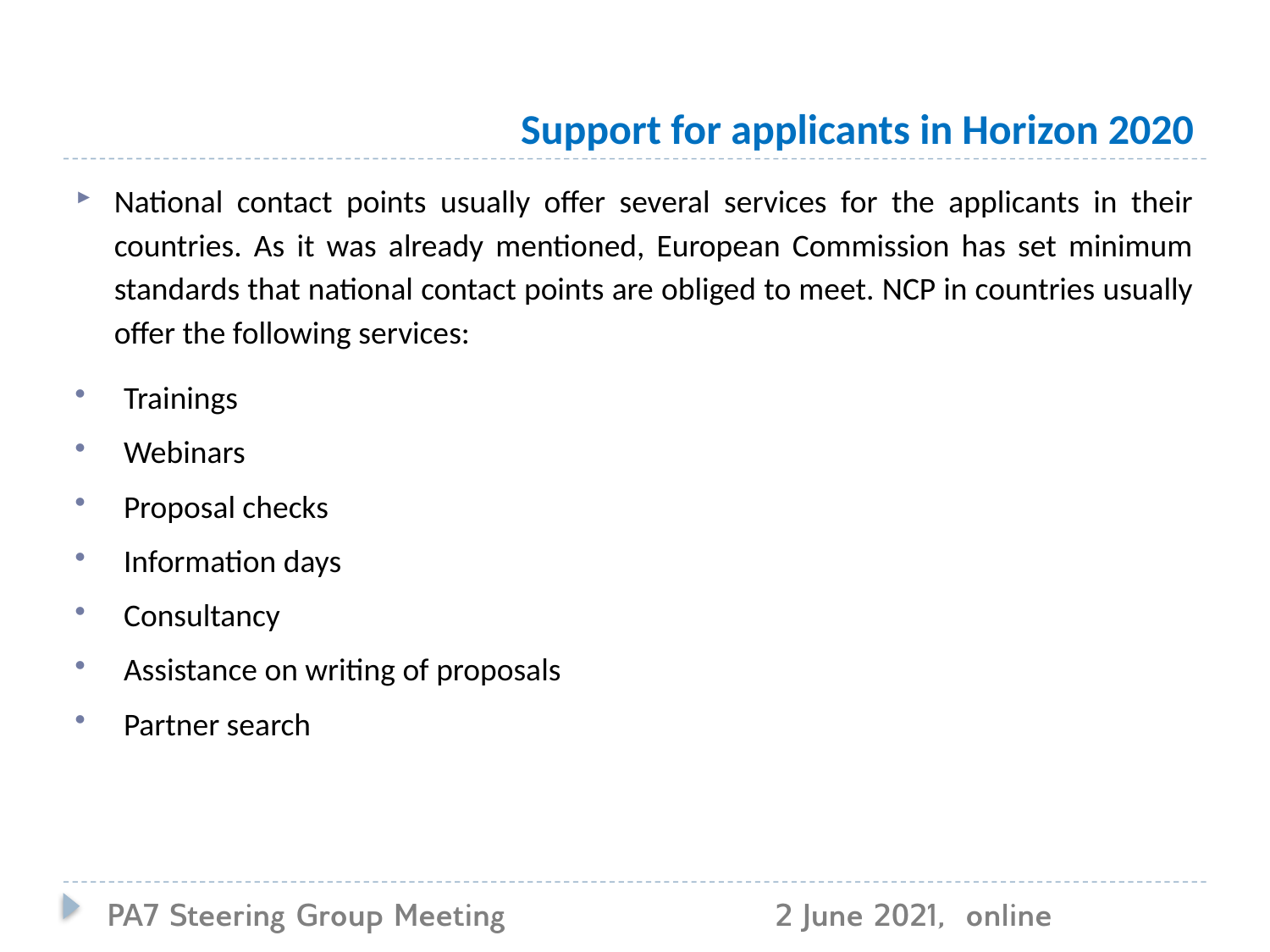

# Support for applicants in Horizon 2020
National contact points usually offer several services for the applicants in their countries. As it was already mentioned, European Commission has set minimum standards that national contact points are obliged to meet. NCP in countries usually offer the following services:
Trainings
Webinars
Proposal checks
Information days
Consultancy
Assistance on writing of proposals
Partner search
PA7 Steering Group Meeting                          2 June 2021,  online